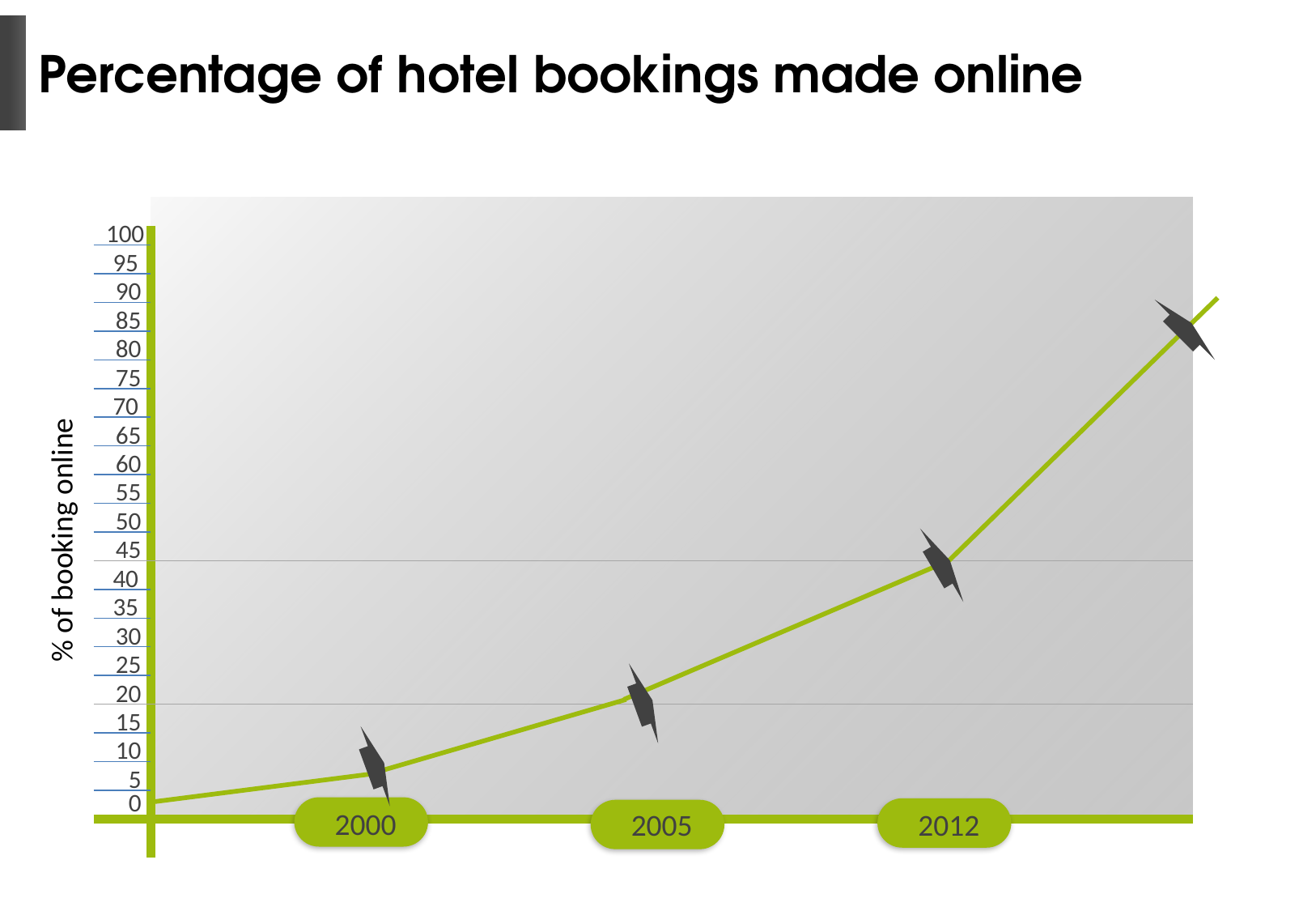

# Percentage of hotel bookings made online

100
95
90

85
80
75
70
65
60
55
50
% of booking online

45
40
35
30
25

20
15

10
5
0

2000

2005
2012